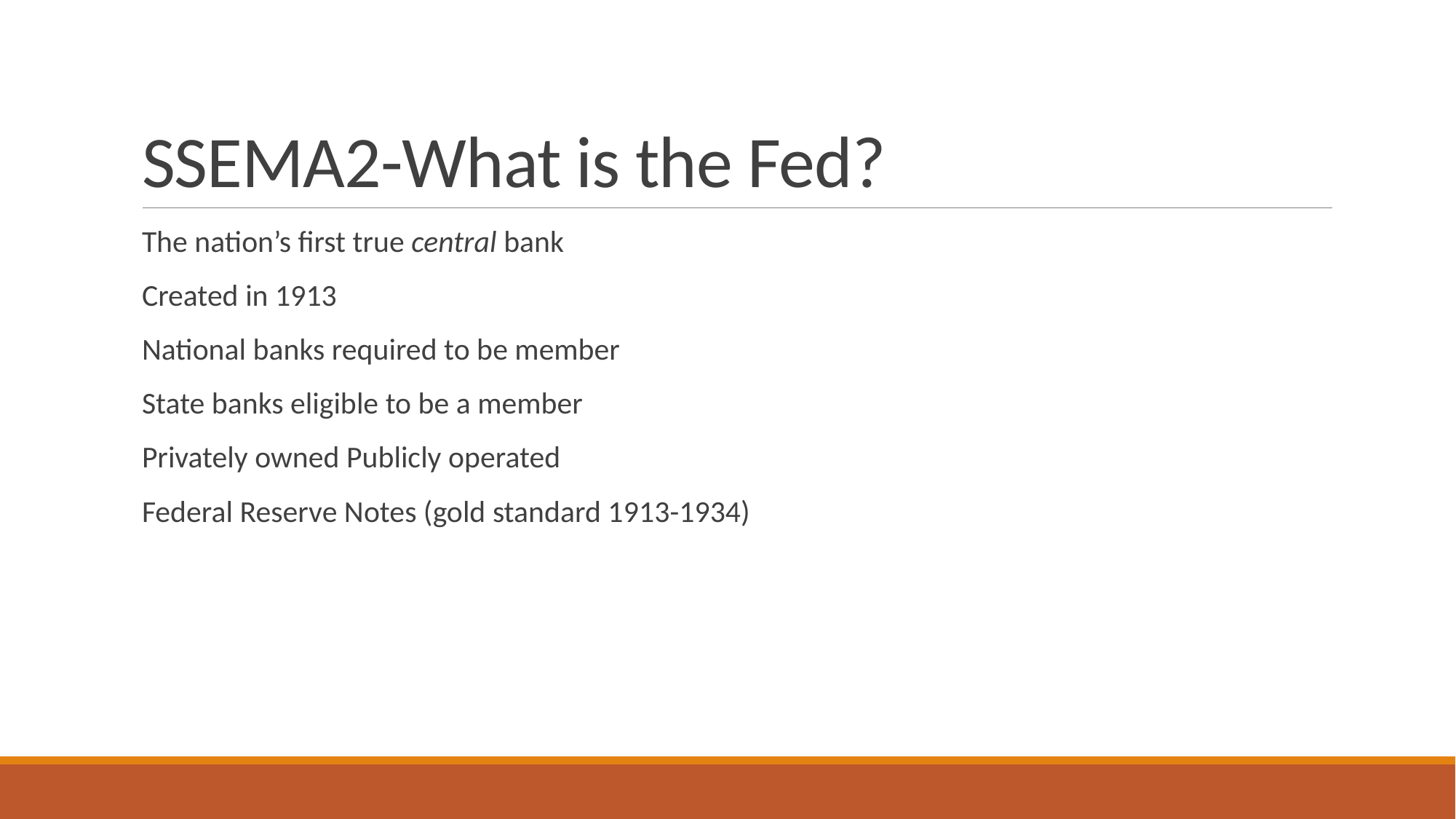

# SSEMA2-What is the Fed?
The nation’s first true central bank
Created in 1913
National banks required to be member
State banks eligible to be a member
Privately owned Publicly operated
Federal Reserve Notes (gold standard 1913-1934)